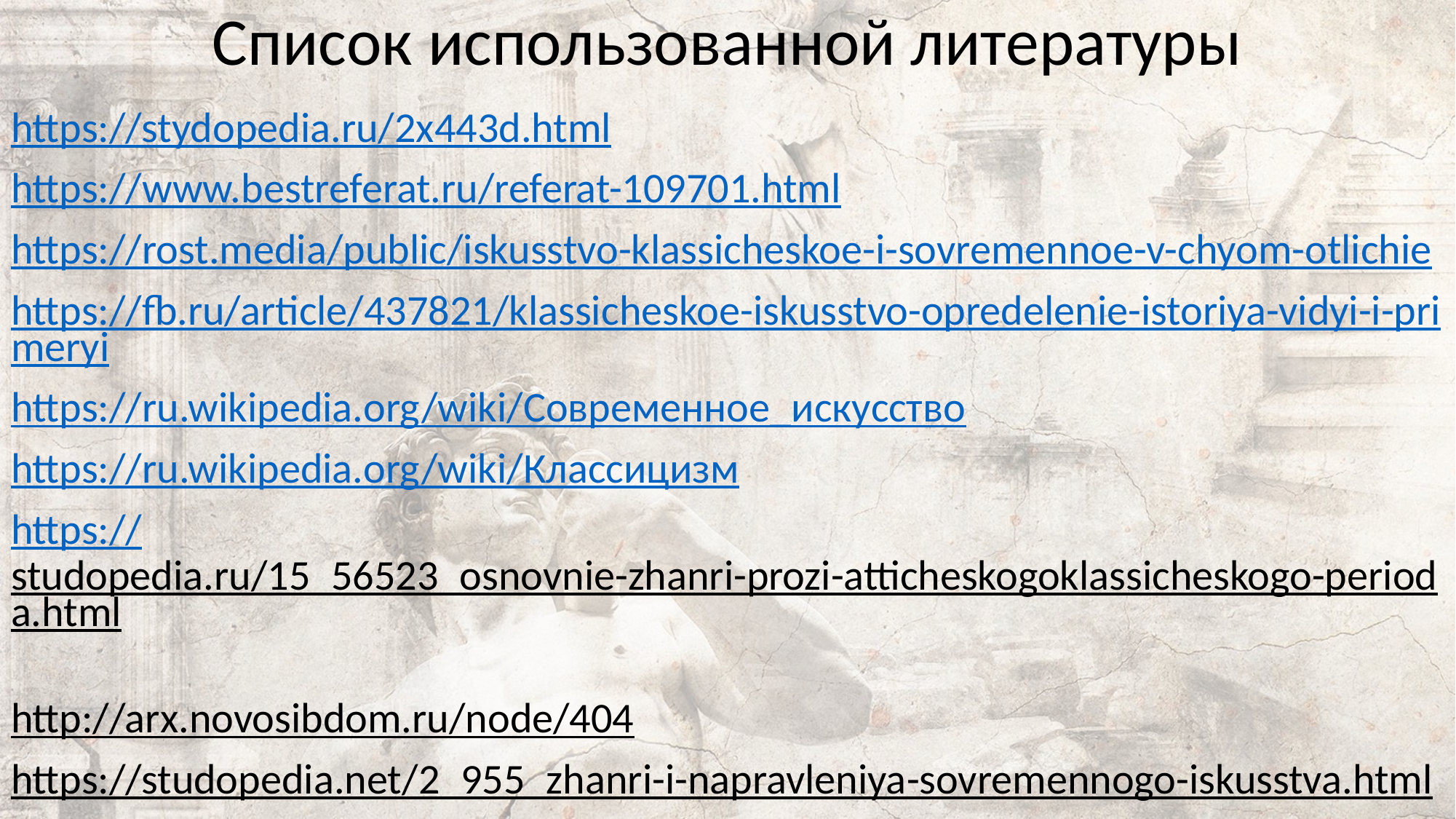

# Список использованной литературы
https://stydopedia.ru/2x443d.html
https://www.bestreferat.ru/referat-109701.html
https://rost.media/public/iskusstvo-klassicheskoe-i-sovremennoe-v-chyom-otlichie
https://fb.ru/article/437821/klassicheskoe-iskusstvo-opredelenie-istoriya-vidyi-i-primeryi
https://ru.wikipedia.org/wiki/Современное_искусство
https://ru.wikipedia.org/wiki/Классицизм
https://studopedia.ru/15_56523_osnovnie-zhanri-prozi-atticheskogoklassicheskogo-perioda.html
http://arx.novosibdom.ru/node/404
https://studopedia.net/2_955_zhanri-i-napravleniya-sovremennogo-iskusstva.html